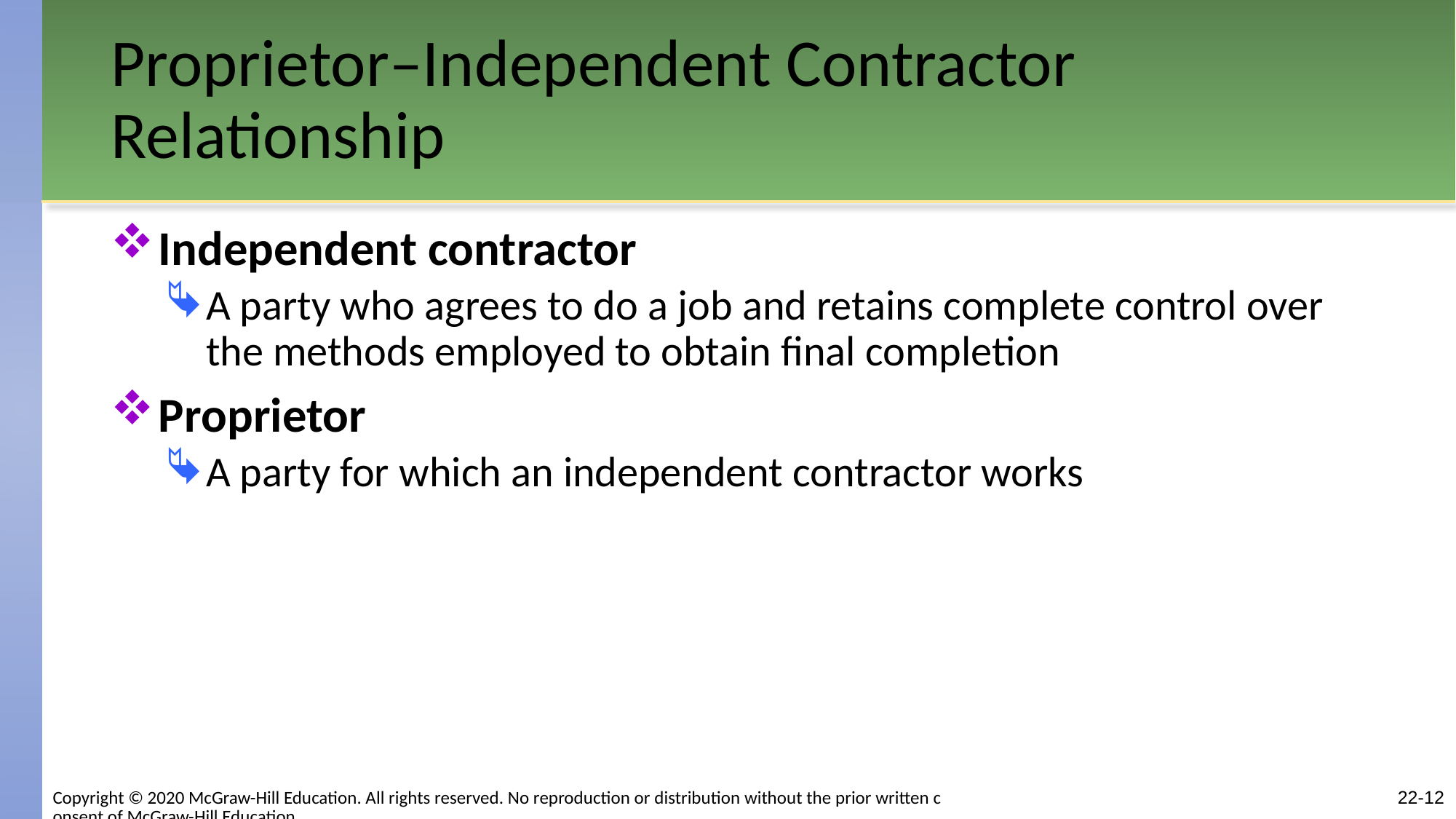

# Proprietor–Independent Contractor Relationship
Independent contractor
A party who agrees to do a job and retains complete control over the methods employed to obtain final completion
Proprietor
A party for which an independent contractor works
22-12
Copyright © 2020 McGraw-Hill Education. All rights reserved. No reproduction or distribution without the prior written consent of McGraw-Hill Education.